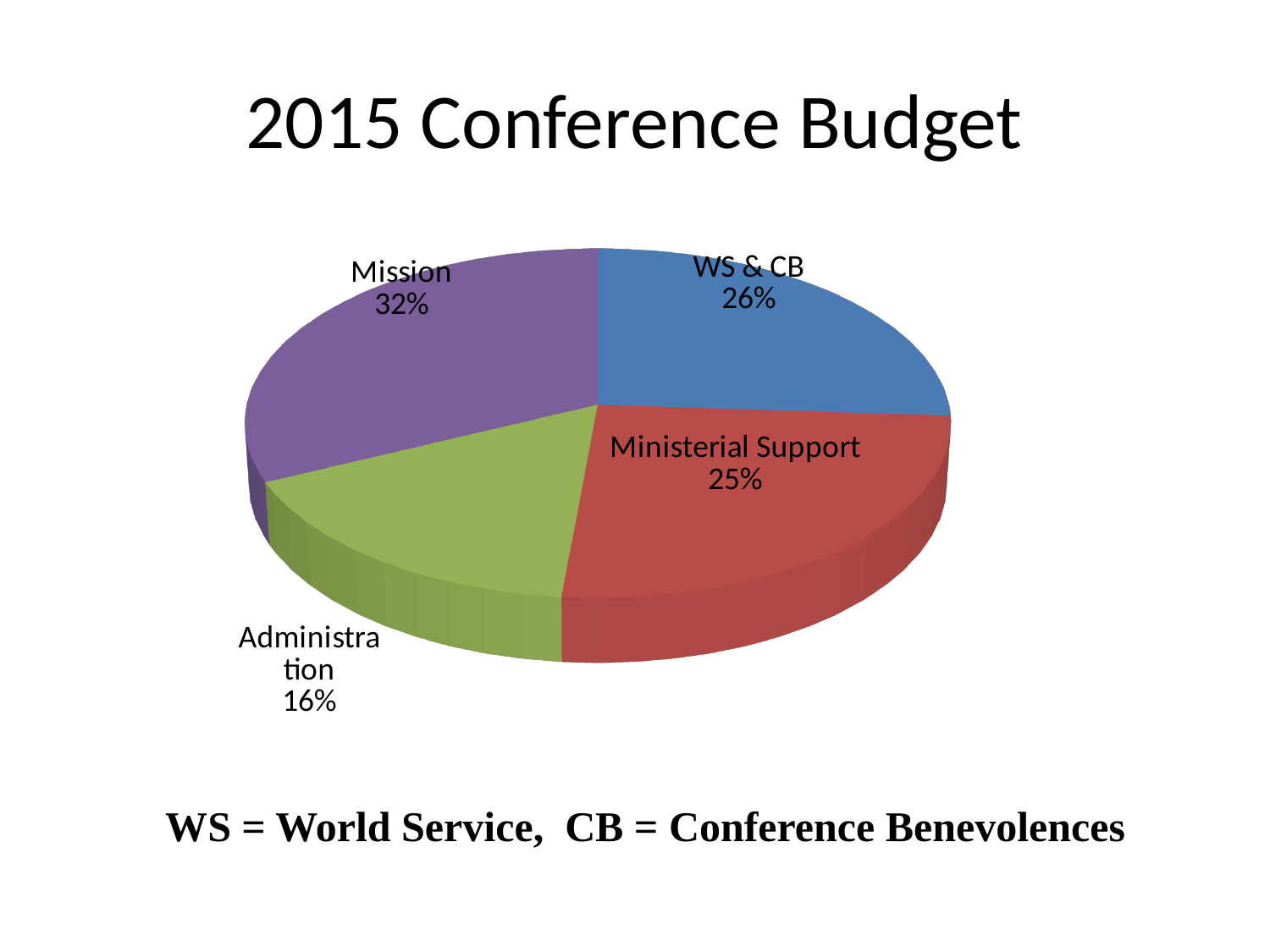

# 2015 Conference Budget

[unsupported chart]

WS = World Service,  CB = Conference Benevolences